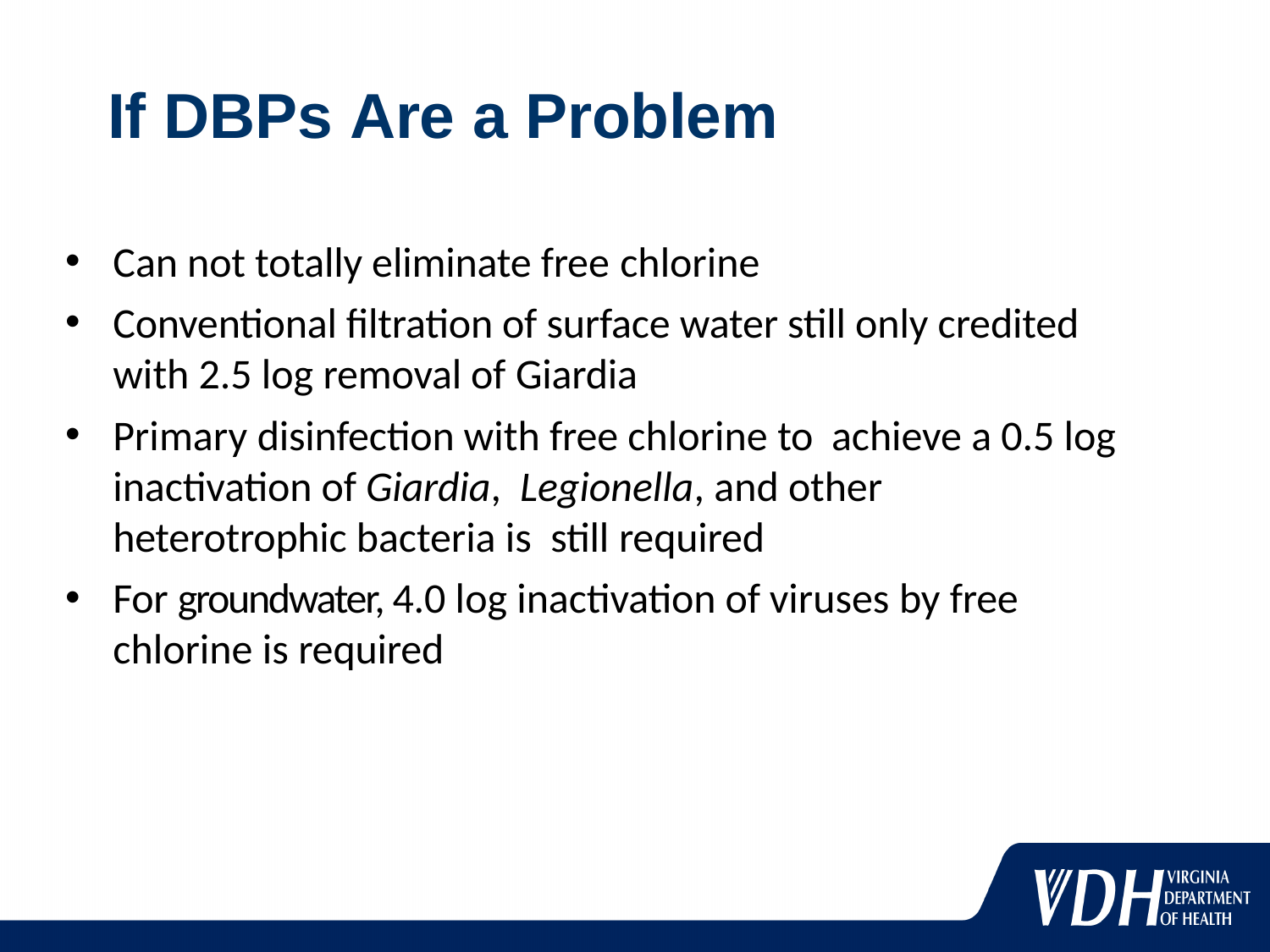

# If DBPs Are a Problem
Can not totally eliminate free chlorine
Conventional filtration of surface water still only credited  with 2.5 log removal of Giardia
Primary disinfection with free chlorine to  achieve a 0.5 log inactivation of Giardia,  Legionella, and other heterotrophic bacteria is  still required
For groundwater, 4.0 log inactivation of viruses by free  chlorine is required